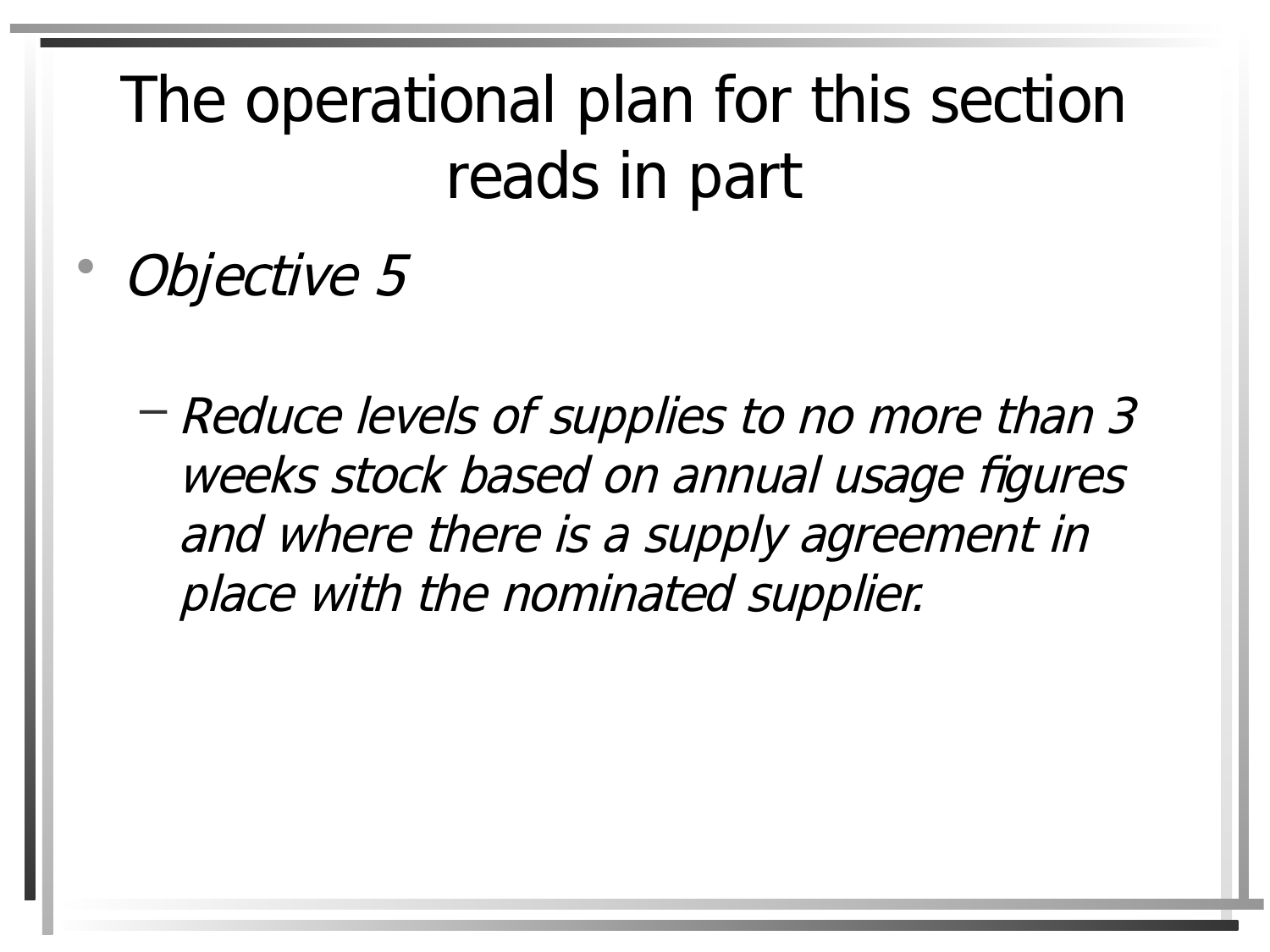

# The operational plan for this section reads in part
Objective 5
Reduce levels of supplies to no more than 3 weeks stock based on annual usage figures and where there is a supply agreement in place with the nominated supplier.